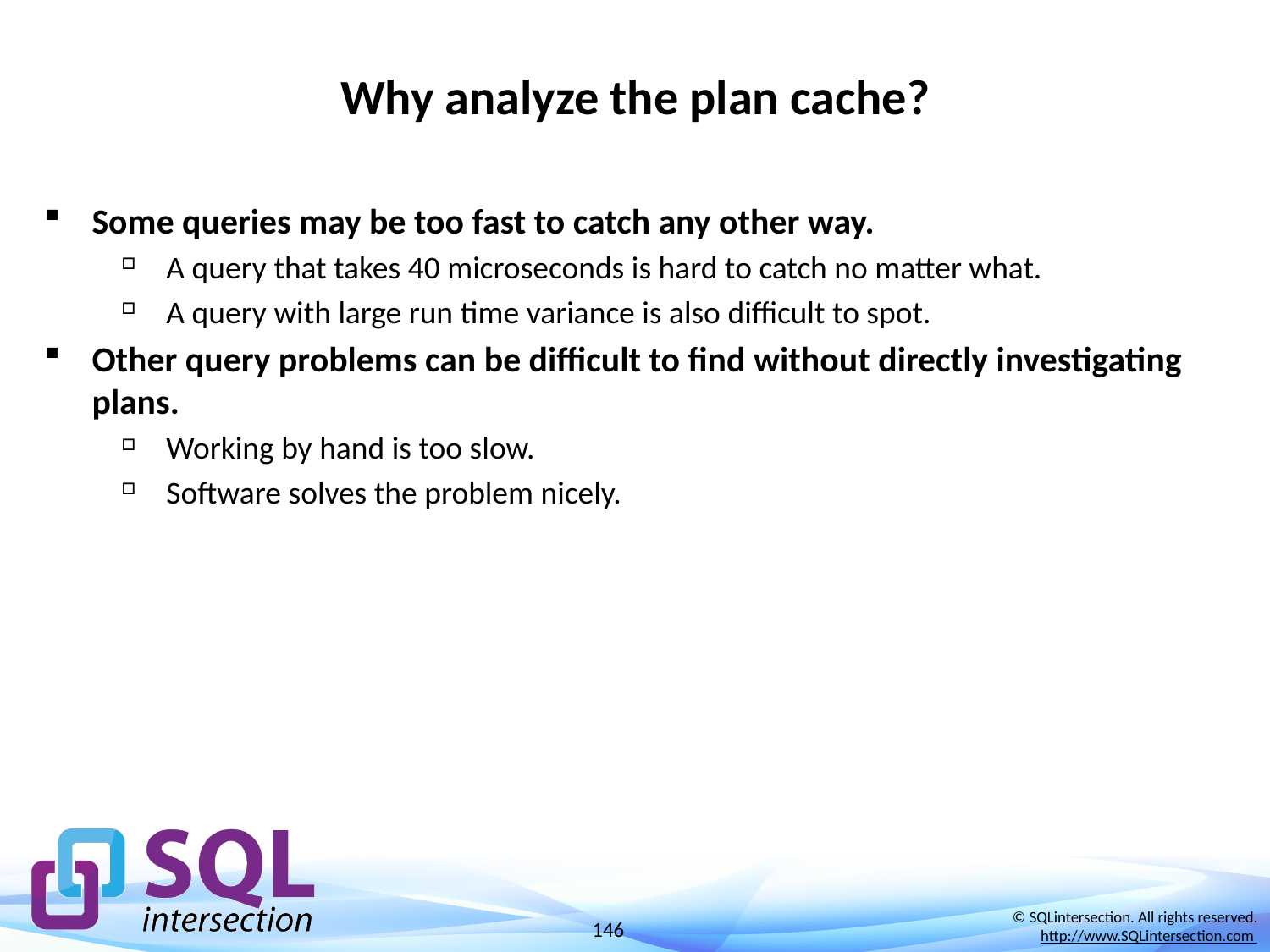

# Why analyze the plan cache?
Some queries may be too fast to catch any other way.
A query that takes 40 microseconds is hard to catch no matter what.
A query with large run time variance is also difficult to spot.
Other query problems can be difficult to find without directly investigating plans.
Working by hand is too slow.
Software solves the problem nicely.